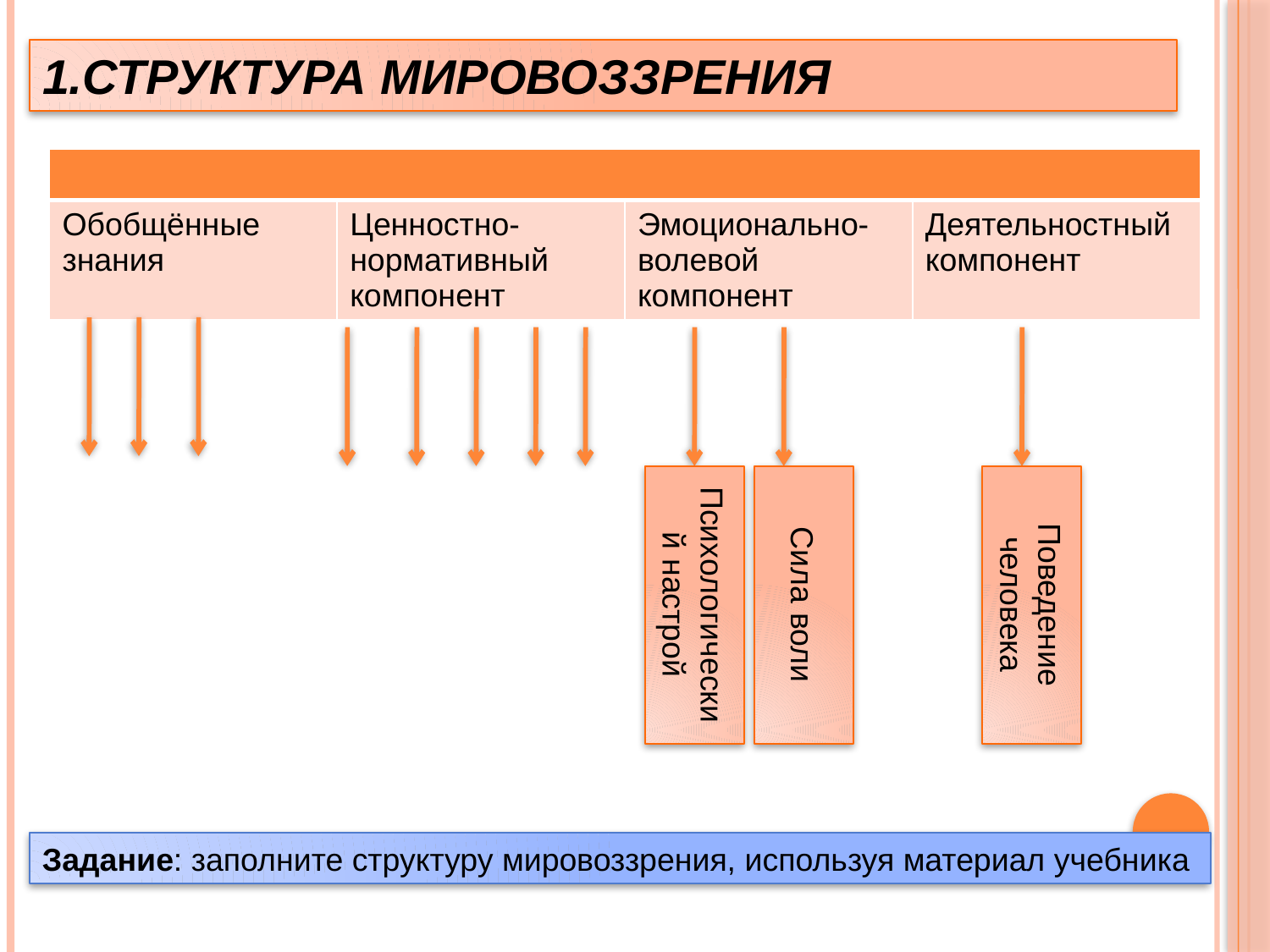

# 1.Структура мировоззрения
|  |  |  |  |
| --- | --- | --- | --- |
| Обобщённые знания | Ценностно-нормативный компонент | Эмоционально-волевой компонент | Деятельностный компонент |
Психологический настрой
Сила воли
Поведение человека
Задание: заполните структуру мировоззрения, используя материал учебника